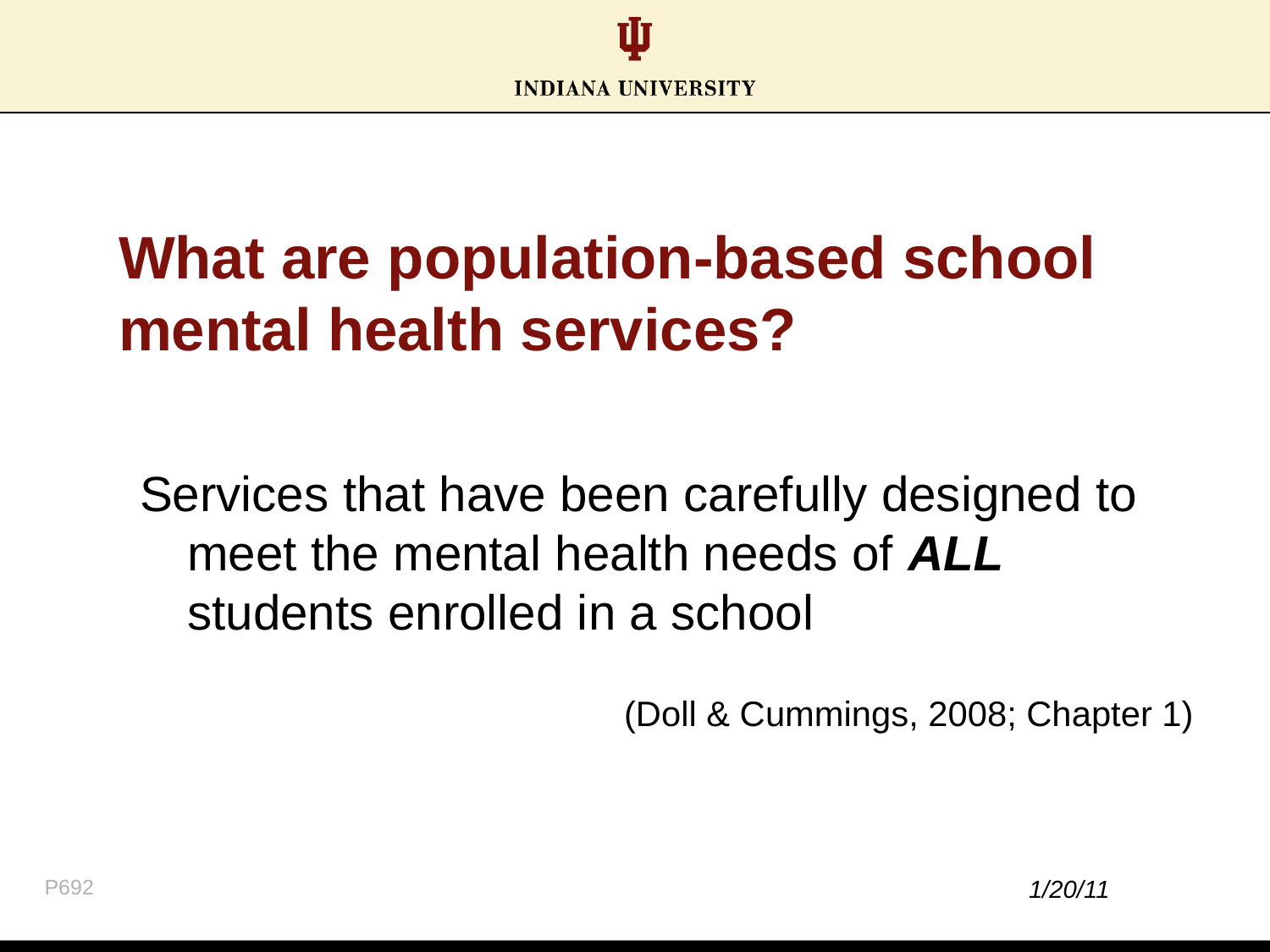

# What are population-based school mental health services?

Services that have been carefully designed to meet the mental health needs of ALL students enrolled in a school

(Doll & Cummings, 2008; Chapter 1)
P692
1/20/11